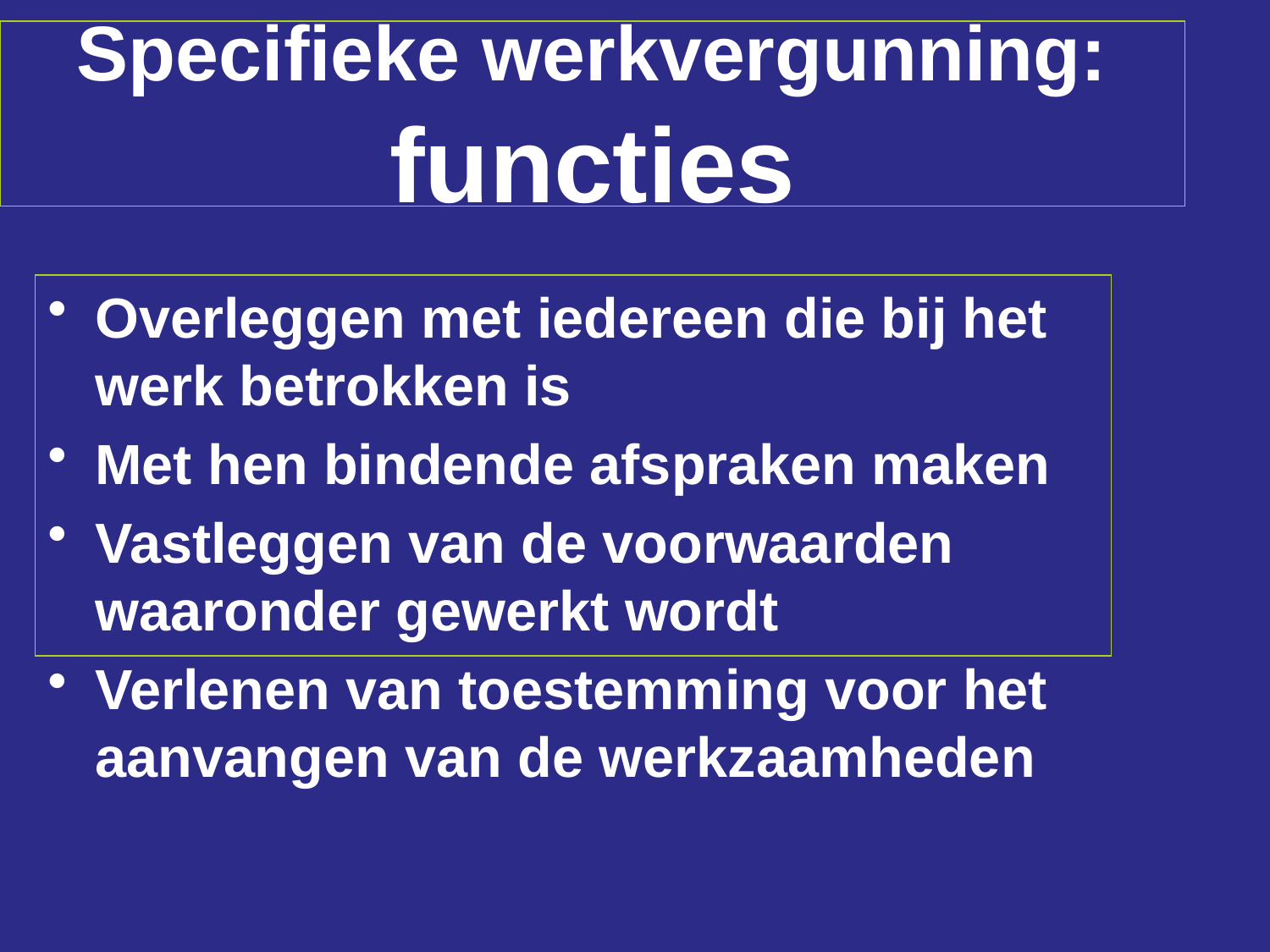

# Specifieke werkvergunning: functies
Overleggen met iedereen die bij het werk betrokken is
Met hen bindende afspraken maken
Vastleggen van de voorwaarden waaronder gewerkt wordt
Verlenen van toestemming voor het aanvangen van de werkzaamheden